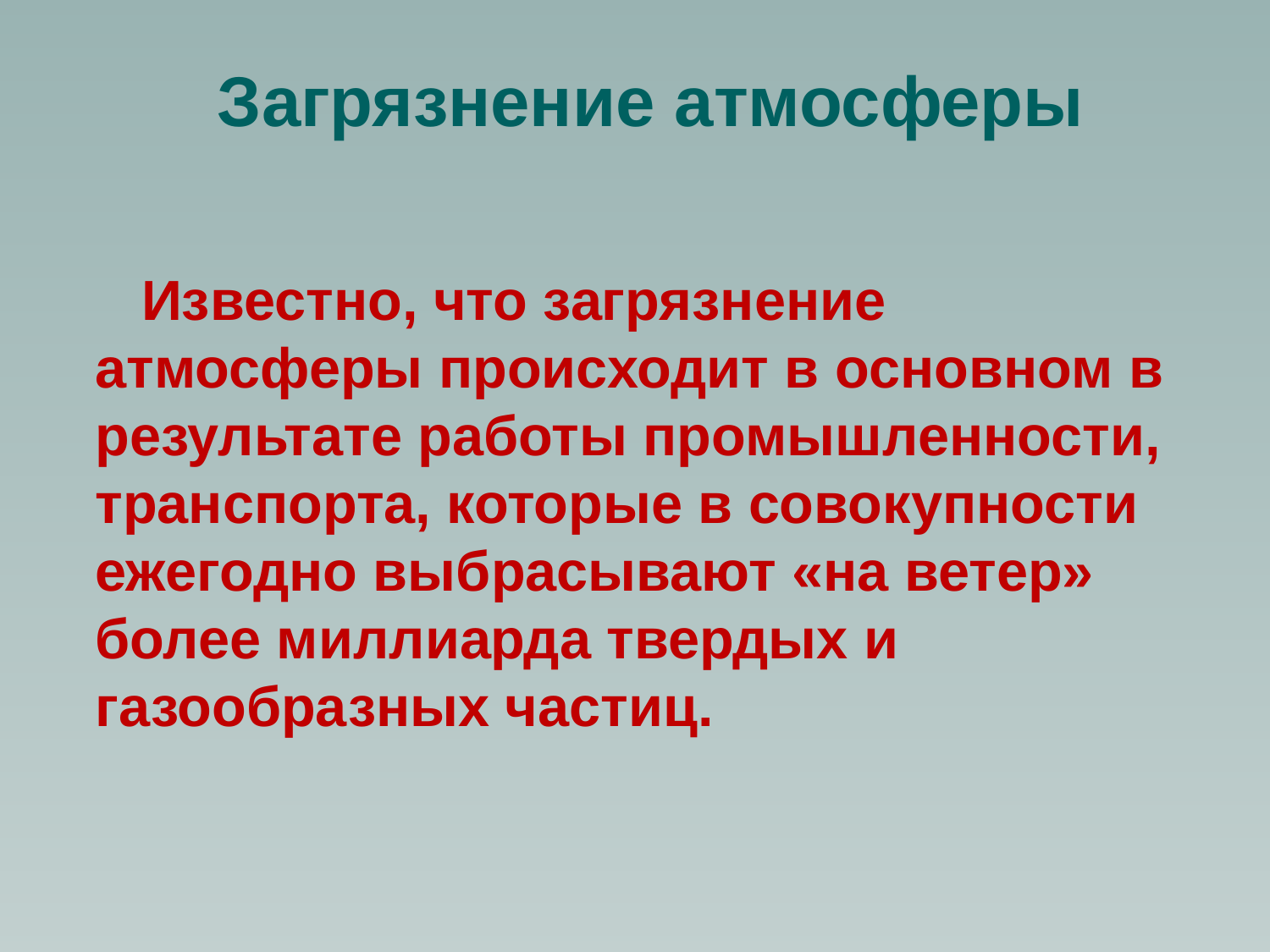

# Загрязнение атмосферы
      Известно, что загрязнение атмосферы происходит в основном в результате работы промышленности, транспорта, которые в совокупности ежегодно выбрасывают «на ветер» более миллиарда твердых и газообразных частиц.